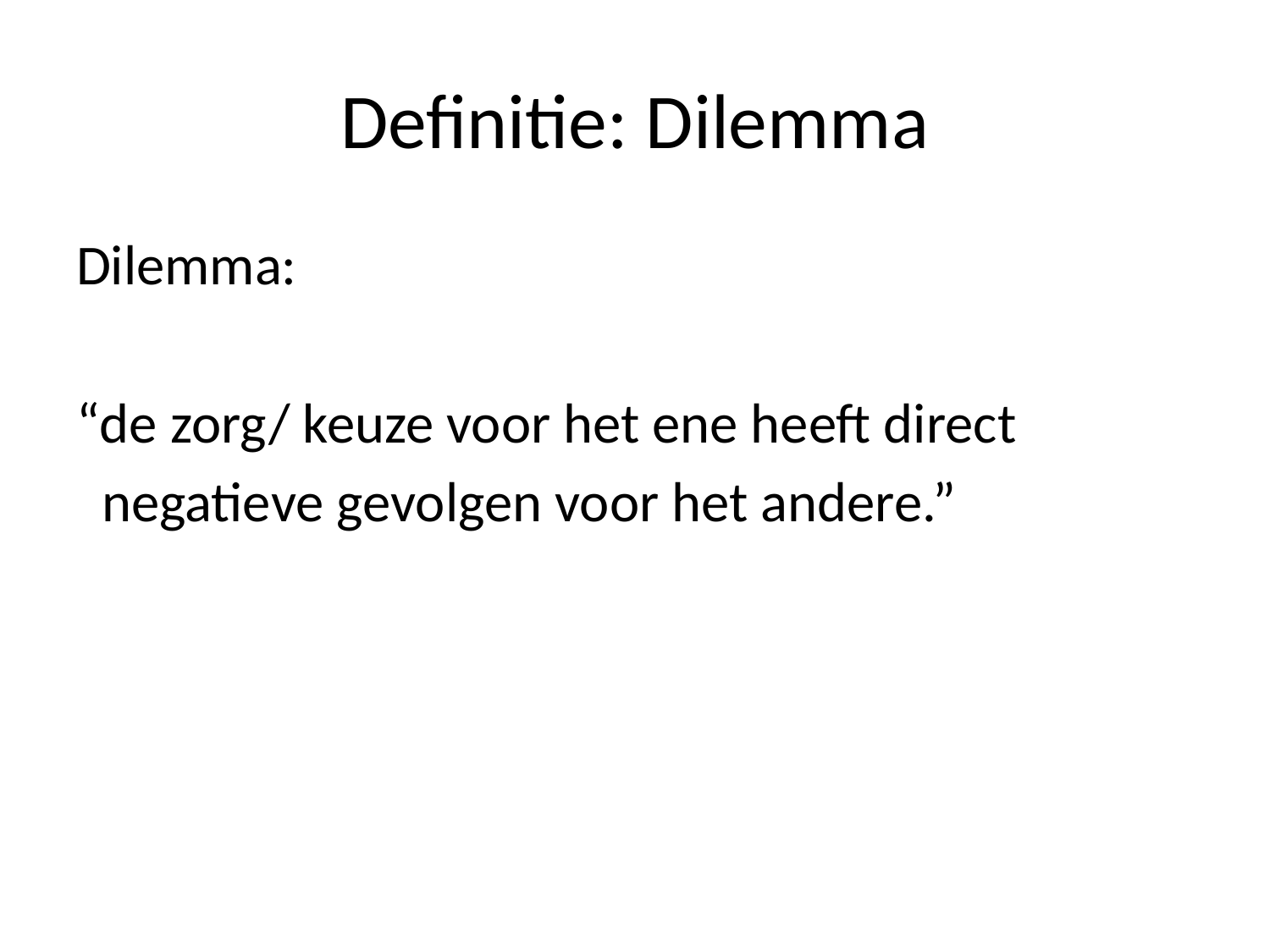

# Definitie: Dilemma
Dilemma:

“de zorg/ keuze voor het ene heeft direct
  negatieve gevolgen voor het andere.”